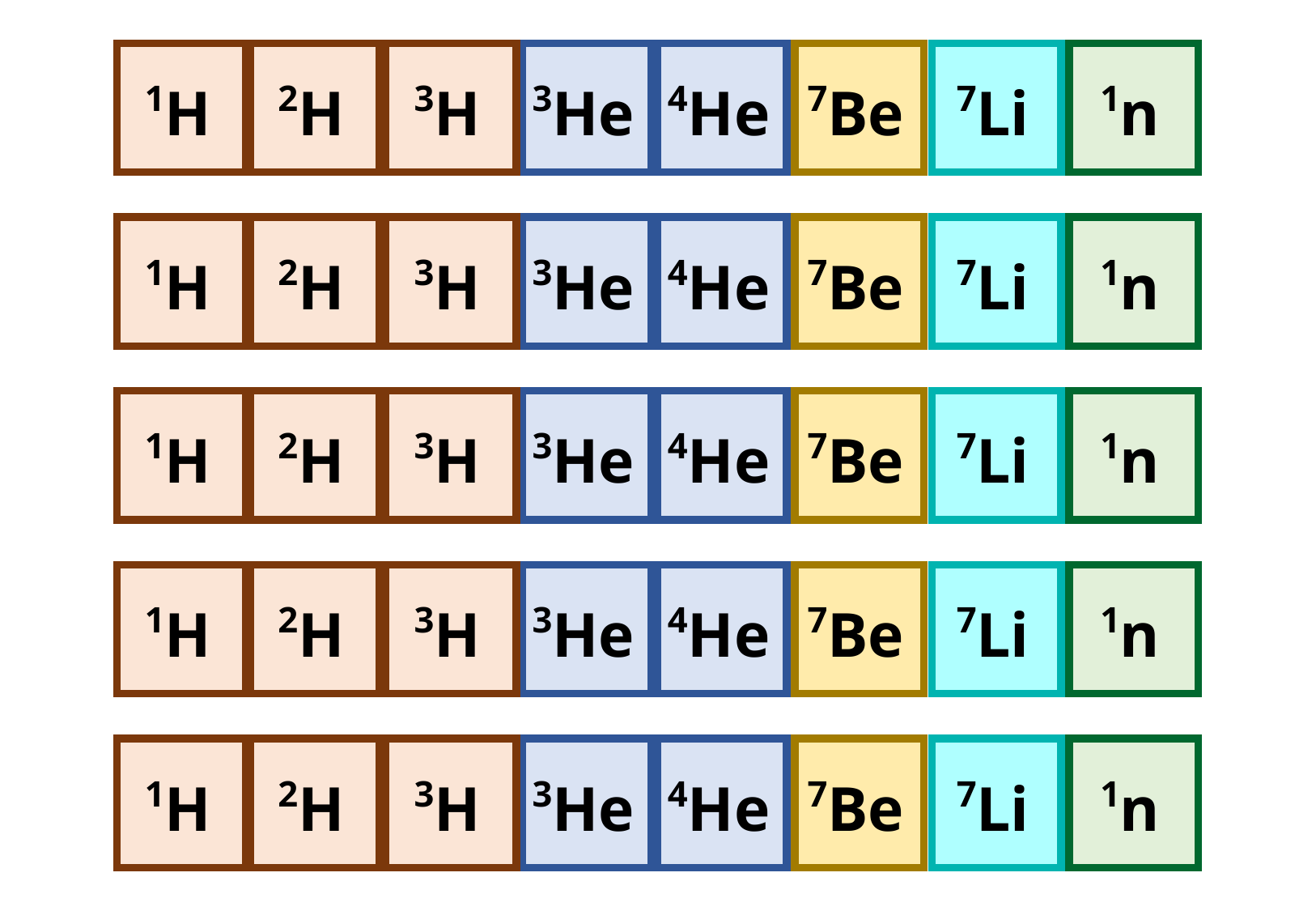

1H
2H
3H
3He
4He
7Be
7Li
1n
1H
2H
3H
3He
4He
7Be
7Li
1n
1H
2H
3H
3He
4He
7Be
7Li
1n
1H
2H
3H
3He
4He
7Be
7Li
1n
1H
2H
3H
3He
4He
7Be
7Li
1n